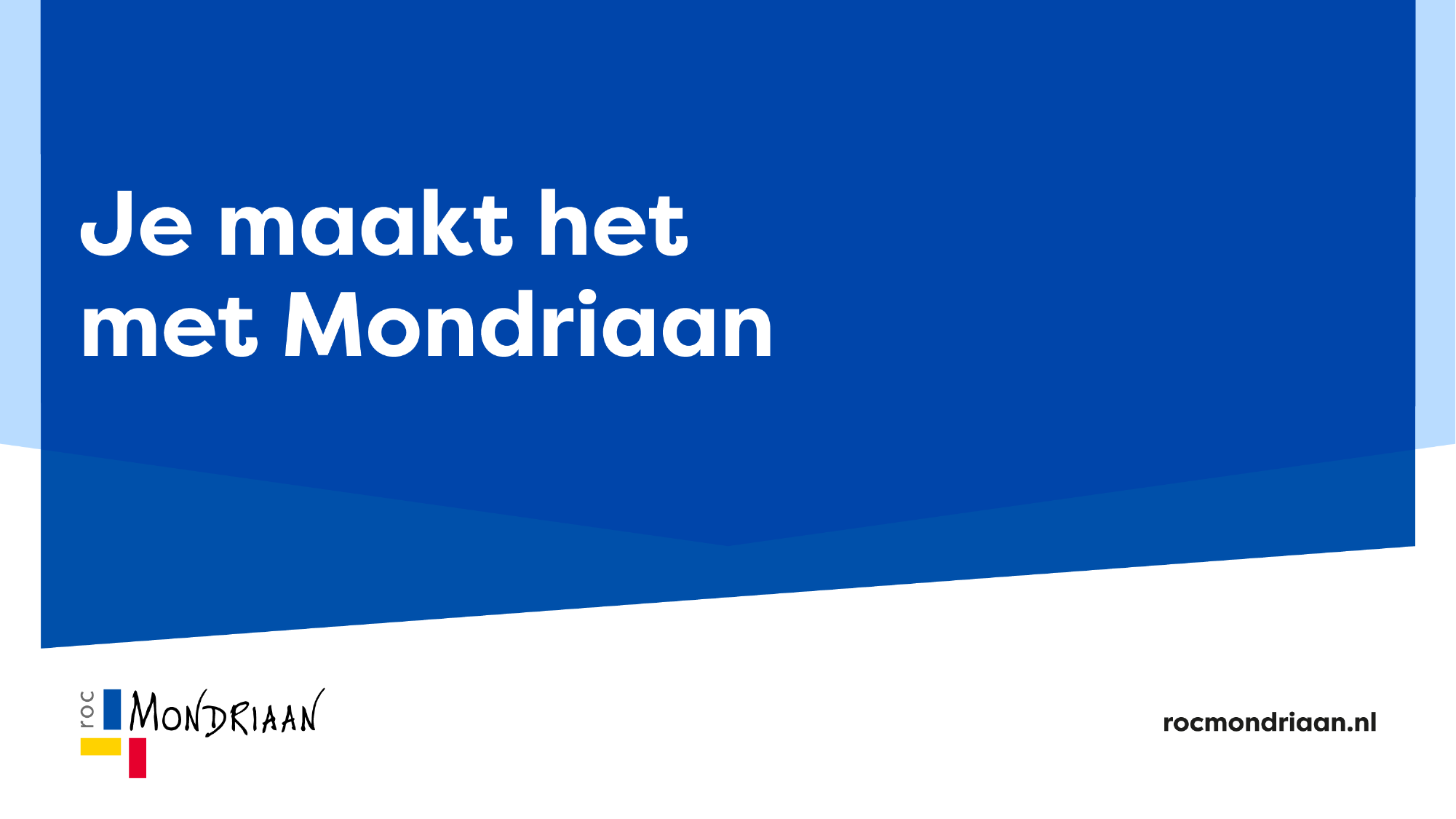

23 augustus 2022
Titel van de presentatie > pas aan via > Functie Koptekst en voettekst
75